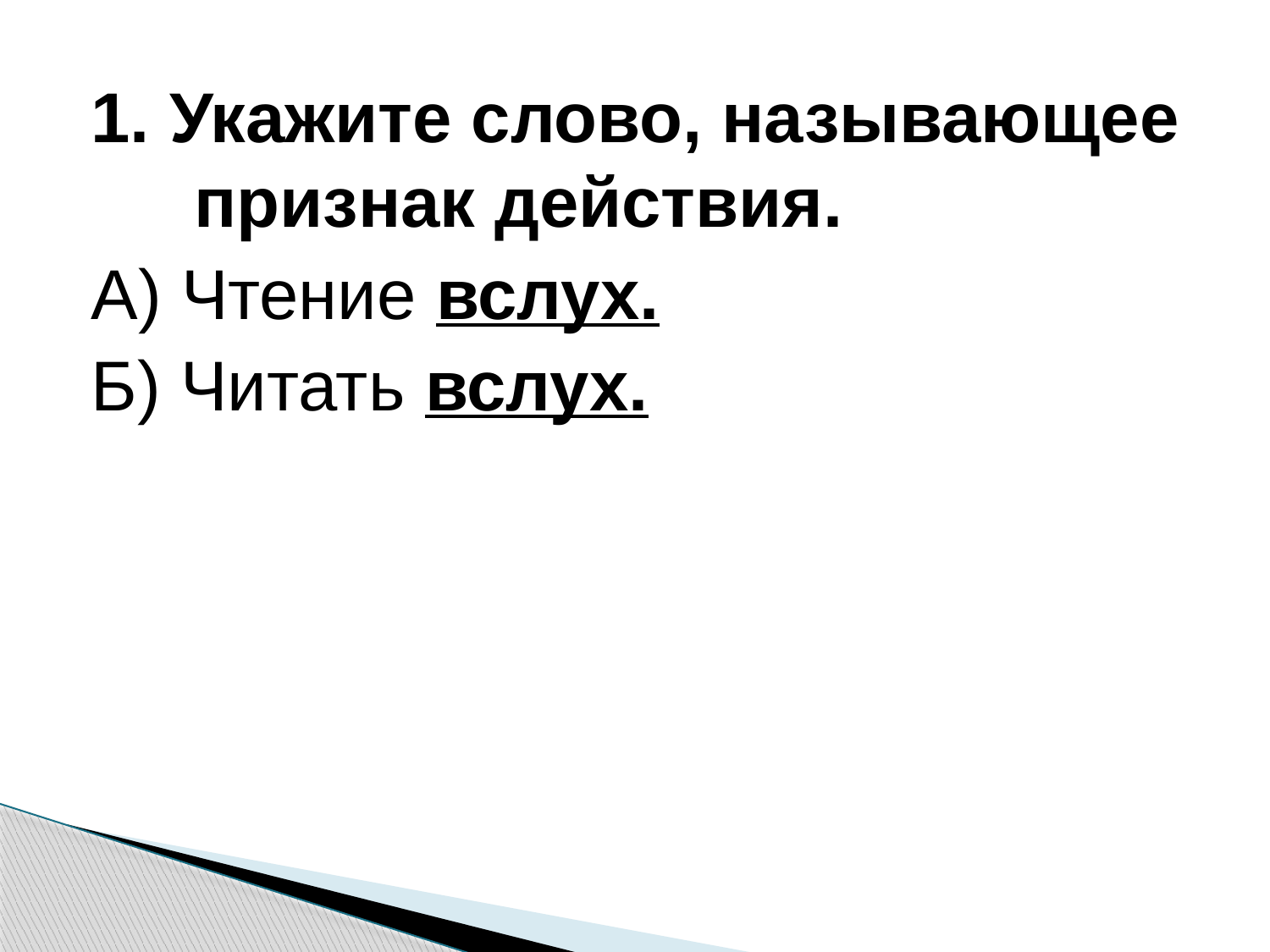

1. Укажите слово, называющее признак действия.
А) Чтение вслух.
Б) Читать вслух.